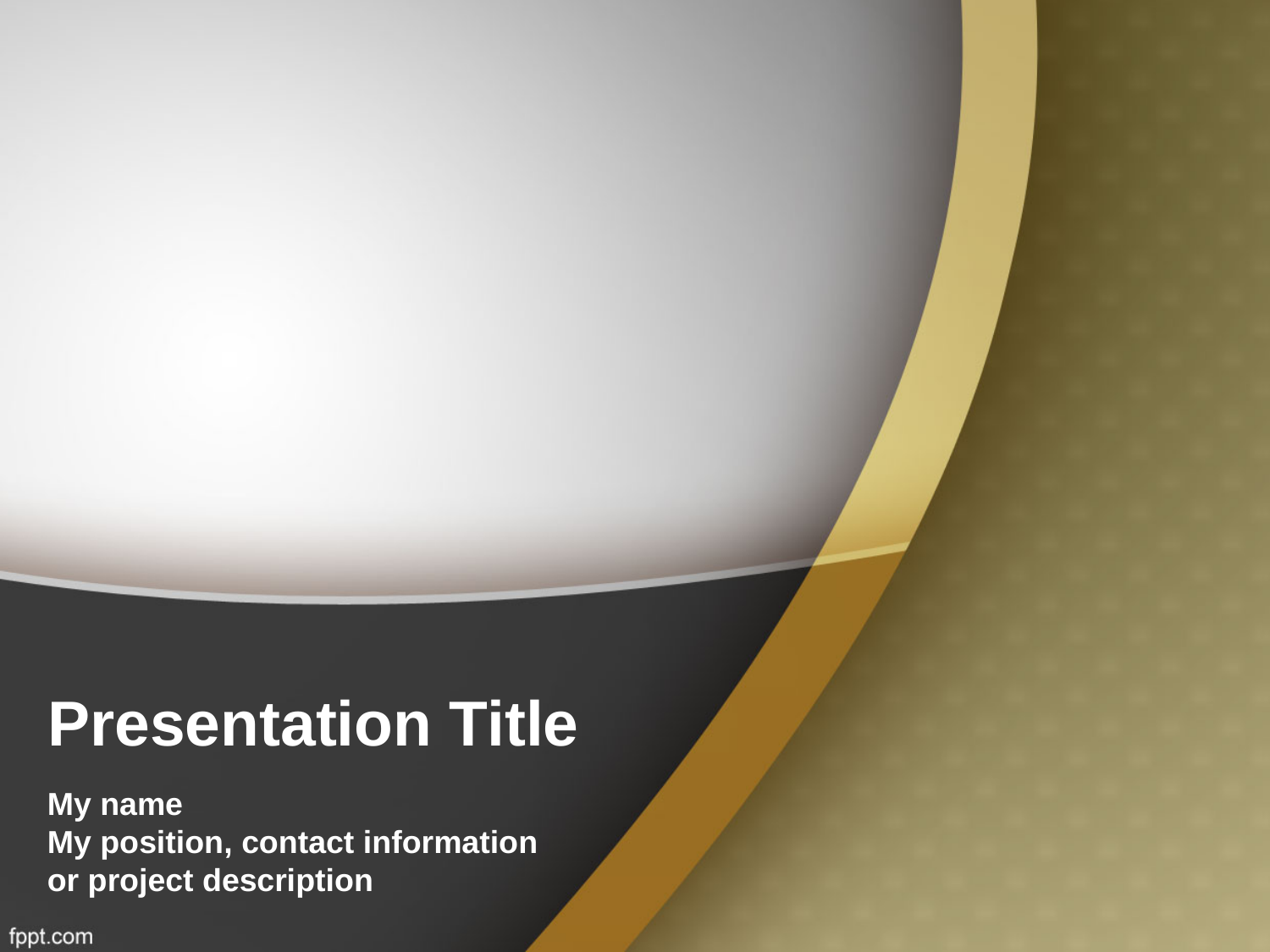

# Presentation Title
My name
My position, contact information
or project description